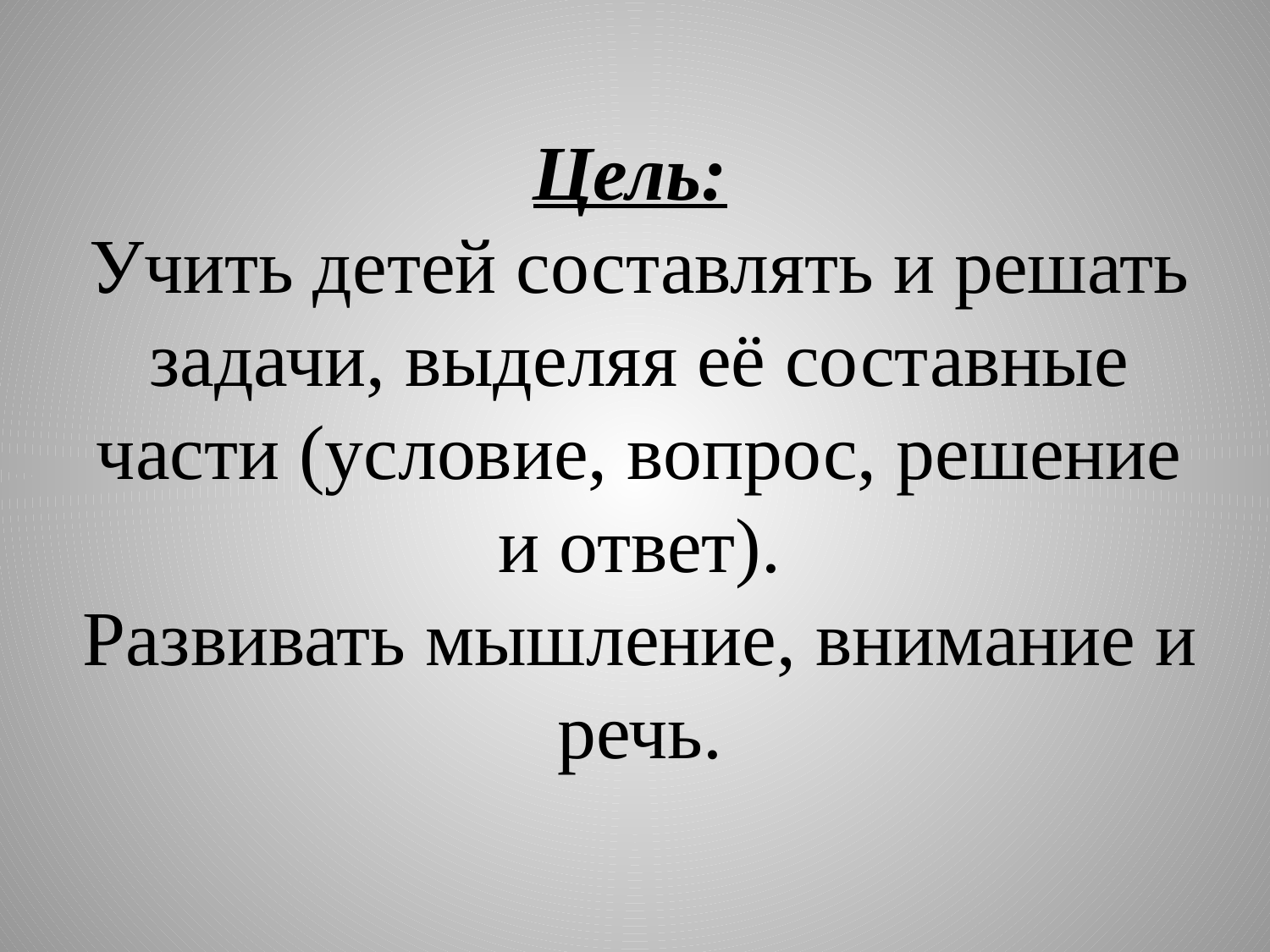

Цель:
Учить детей составлять и решать задачи, выделяя её составные части (условие, вопрос, решение и ответ).
Развивать мышление, внимание и речь.